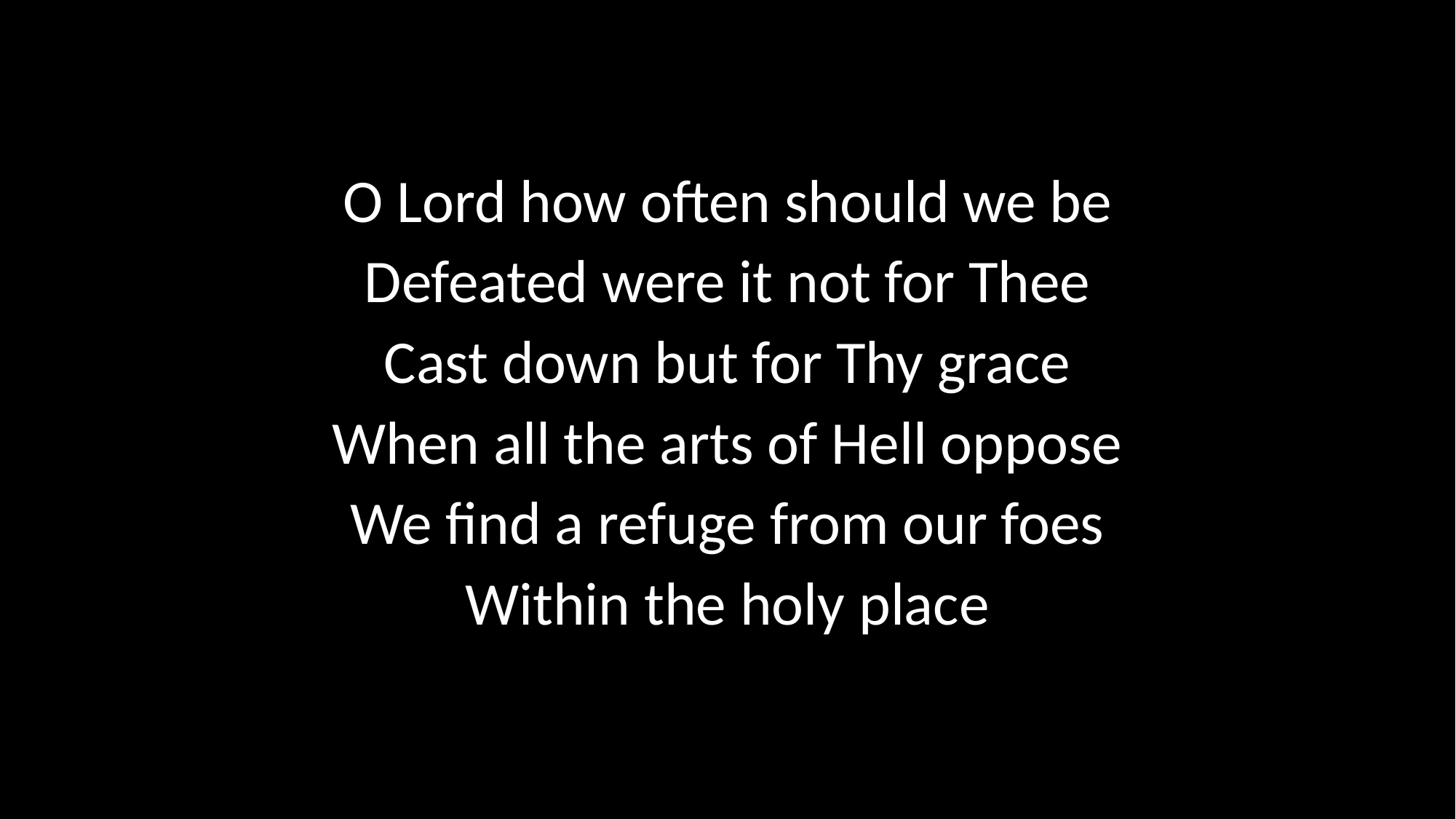

O Lord how often should we be
Defeated were it not for Thee
Cast down but for Thy grace
When all the arts of Hell oppose
We find a refuge from our foes
Within the holy place